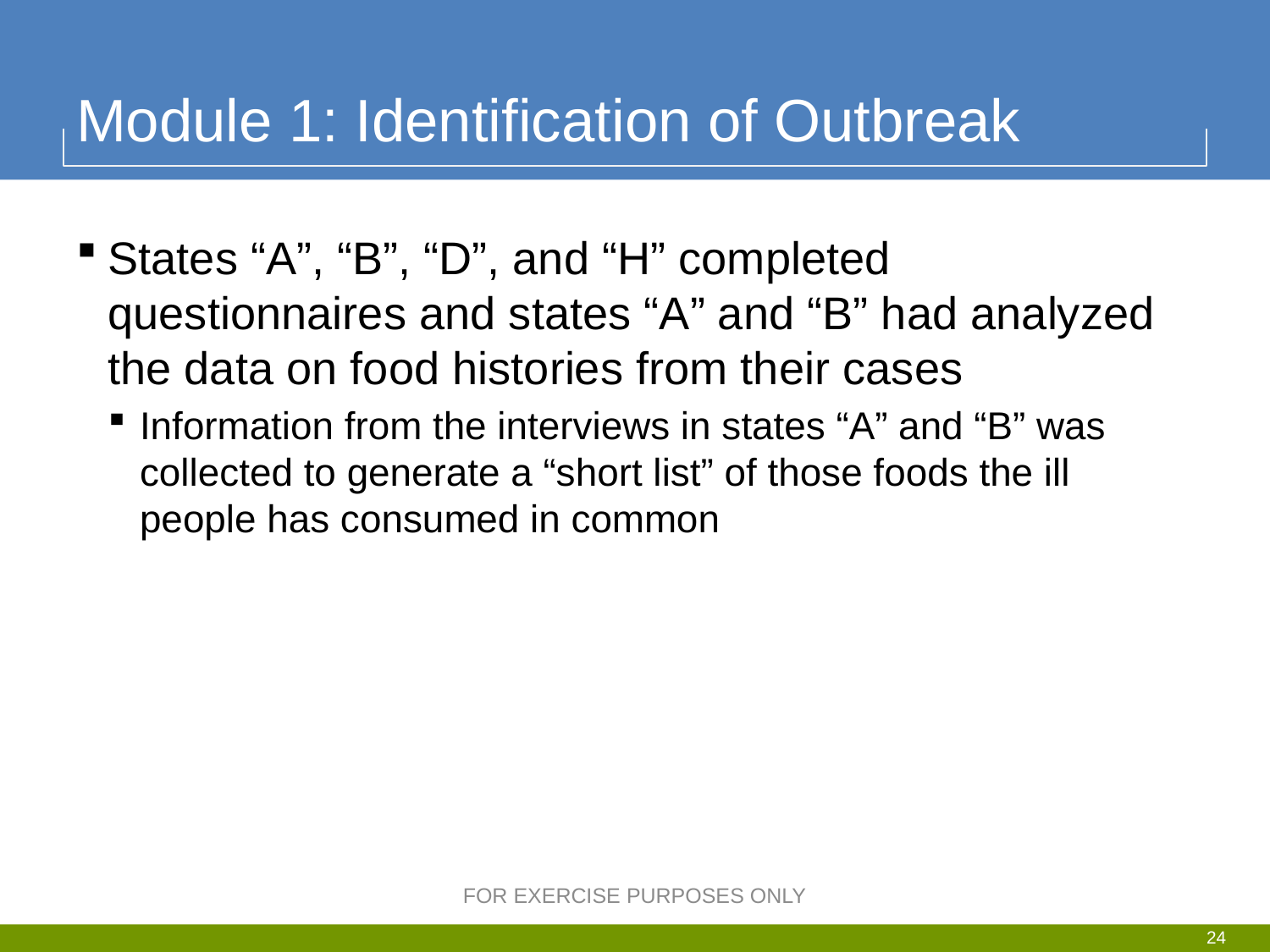

# Module 1: Identification of Outbreak
States “A”, “B”, “D”, and “H” completed questionnaires and states “A” and “B” had analyzed the data on food histories from their cases
Information from the interviews in states “A” and “B” was collected to generate a “short list” of those foods the ill people has consumed in common
FOR EXERCISE PURPOSES ONLY